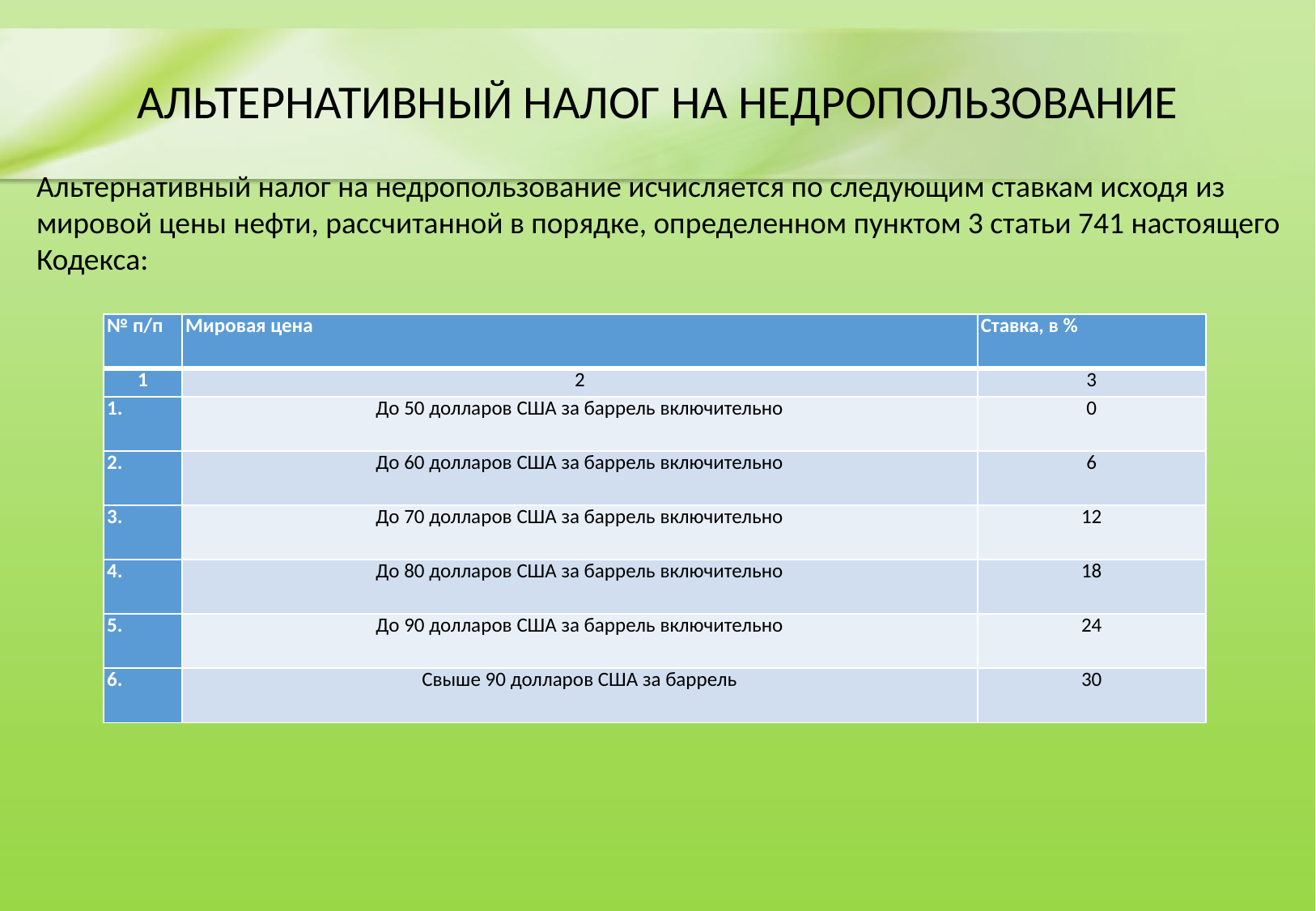

# АЛЬТЕРНАТИВНЫЙ НАЛОГ НА НЕДРОПОЛЬЗОВАНИЕ
Альтернативный налог на недропользование исчисляется по следующим ставкам исходя из мировой цены нефти, рассчитанной в порядке, определенном пунктом 3 статьи 741 настоящего Кодекса:
| № п/п | Мировая цена | Ставка, в % |
| --- | --- | --- |
| 1 | 2 | 3 |
| 1. | До 50 долларов США за баррель включительно | 0 |
| 2. | До 60 долларов США за баррель включительно | 6 |
| 3. | До 70 долларов США за баррель включительно | 12 |
| 4. | До 80 долларов США за баррель включительно | 18 |
| 5. | До 90 долларов США за баррель включительно | 24 |
| 6. | Свыше 90 долларов США за баррель | 30 |